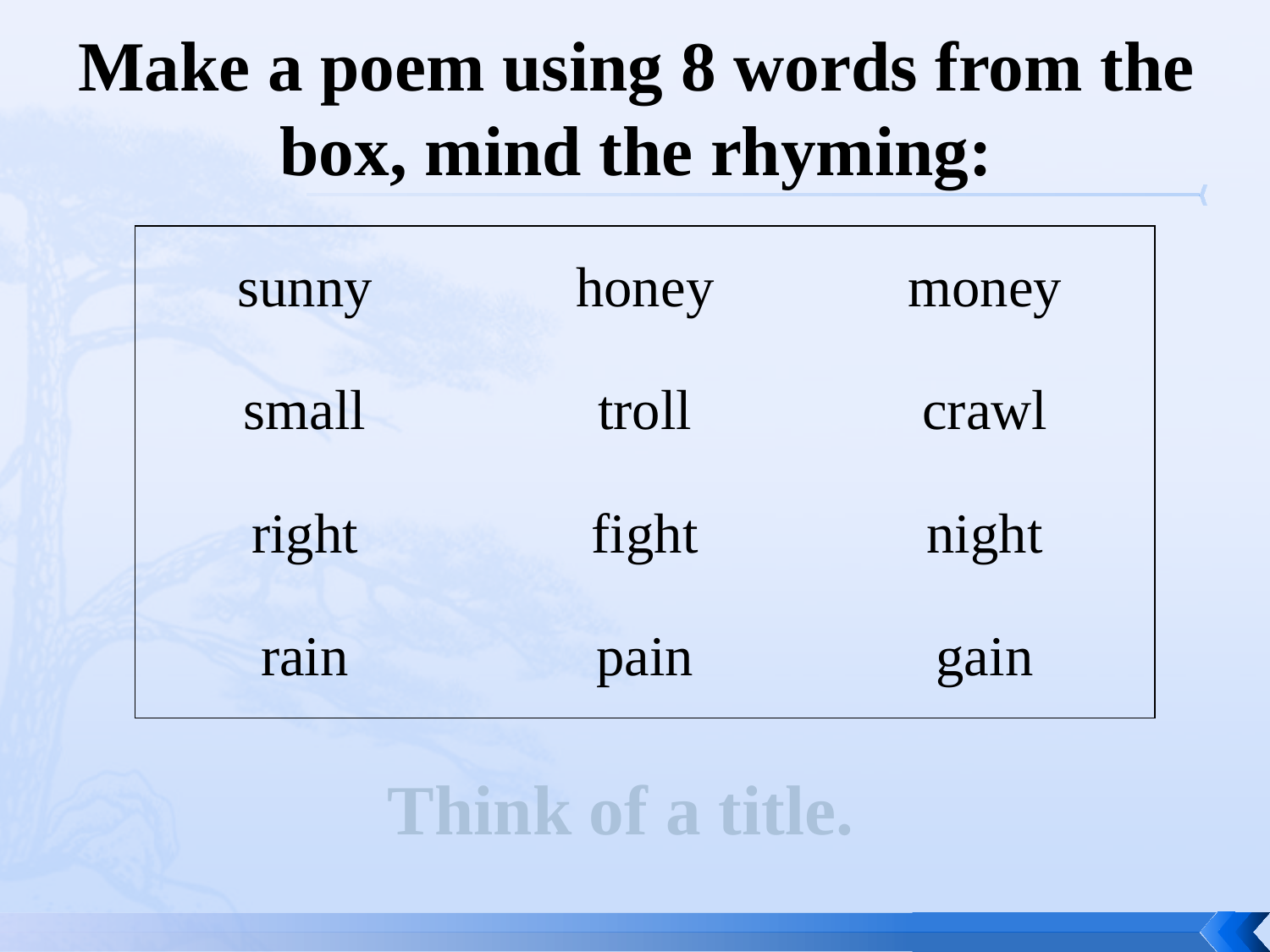

# Make a poem using 8 words from the box, mind the rhyming:

| sunny | honey | money |
| --- | --- | --- |
| small | troll | crawl |
| right | fight | night |
| rain | pain | gain |
| Think of a title. |
| --- |